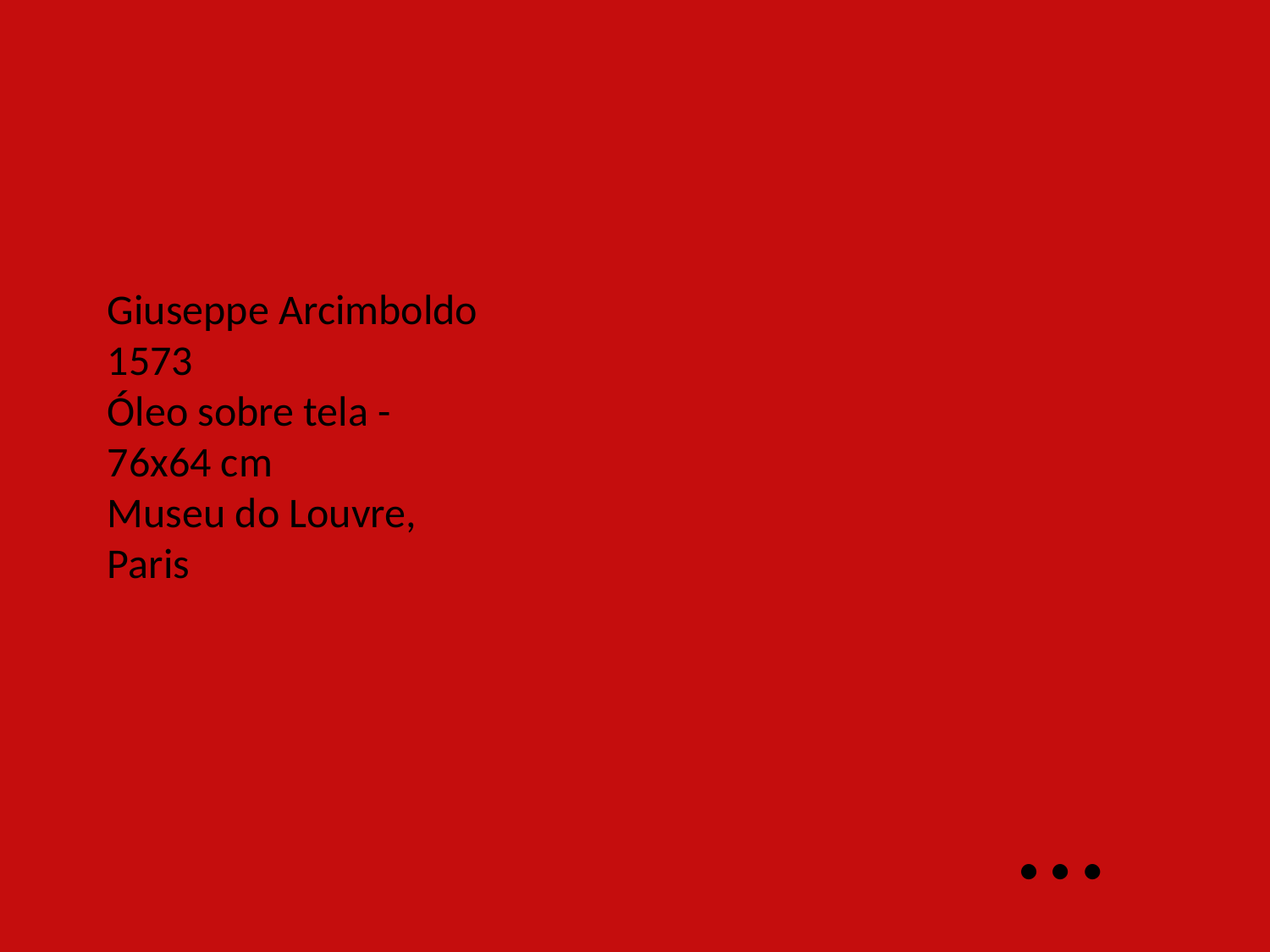

Giuseppe Arcimboldo
1573
Óleo sobre tela - 76x64 cm
Museu do Louvre, Paris
        …